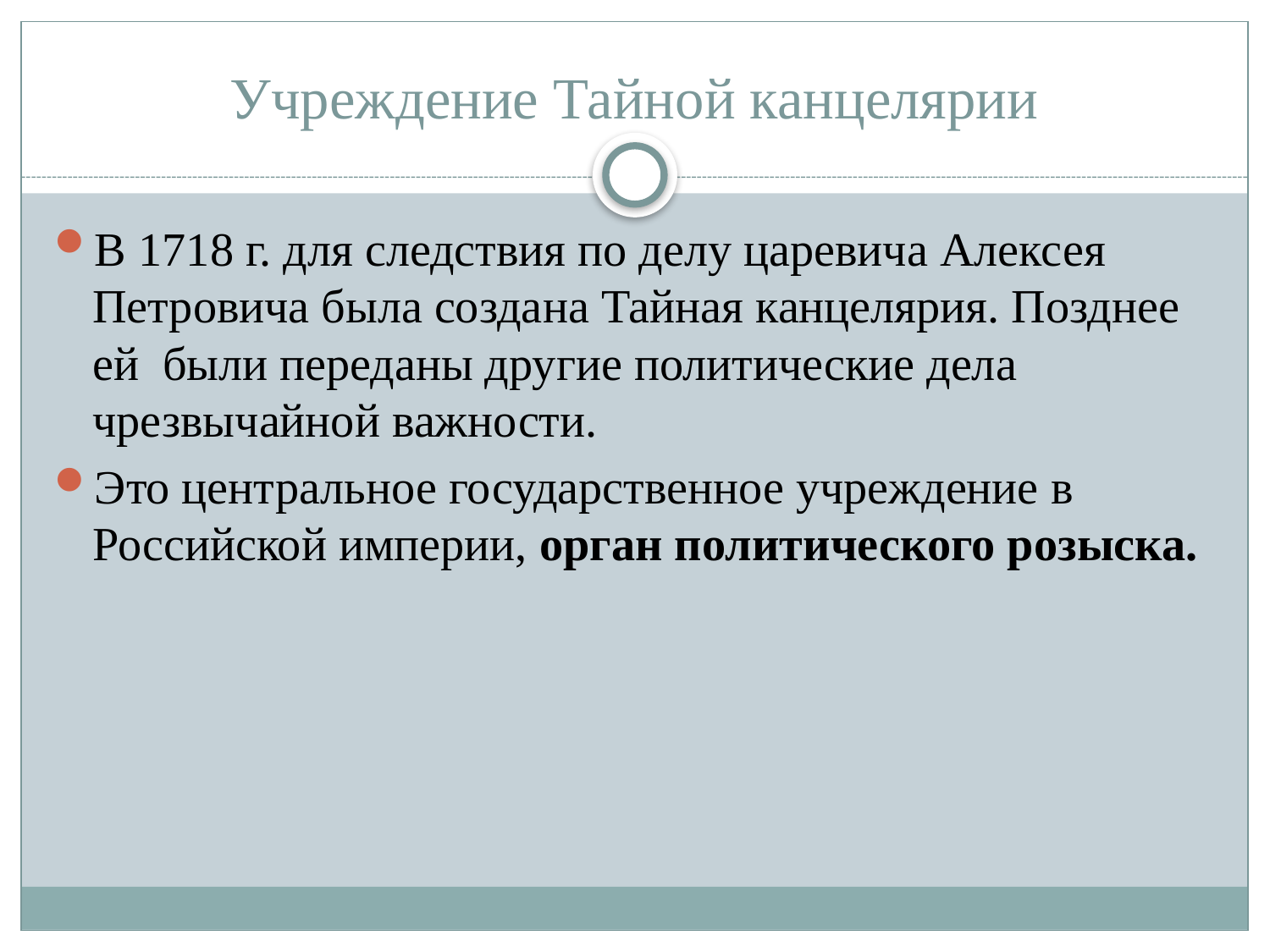

# Учреждение Тайной канцелярии
В 1718 г. для следствия по делу царевича Алексея Петровича была создана Тайная канцелярия. Позднее ей  были переданы другие политические дела чрезвычайной важности.
Это центральное государственное учреждение в Российской империи, орган политического розыска.